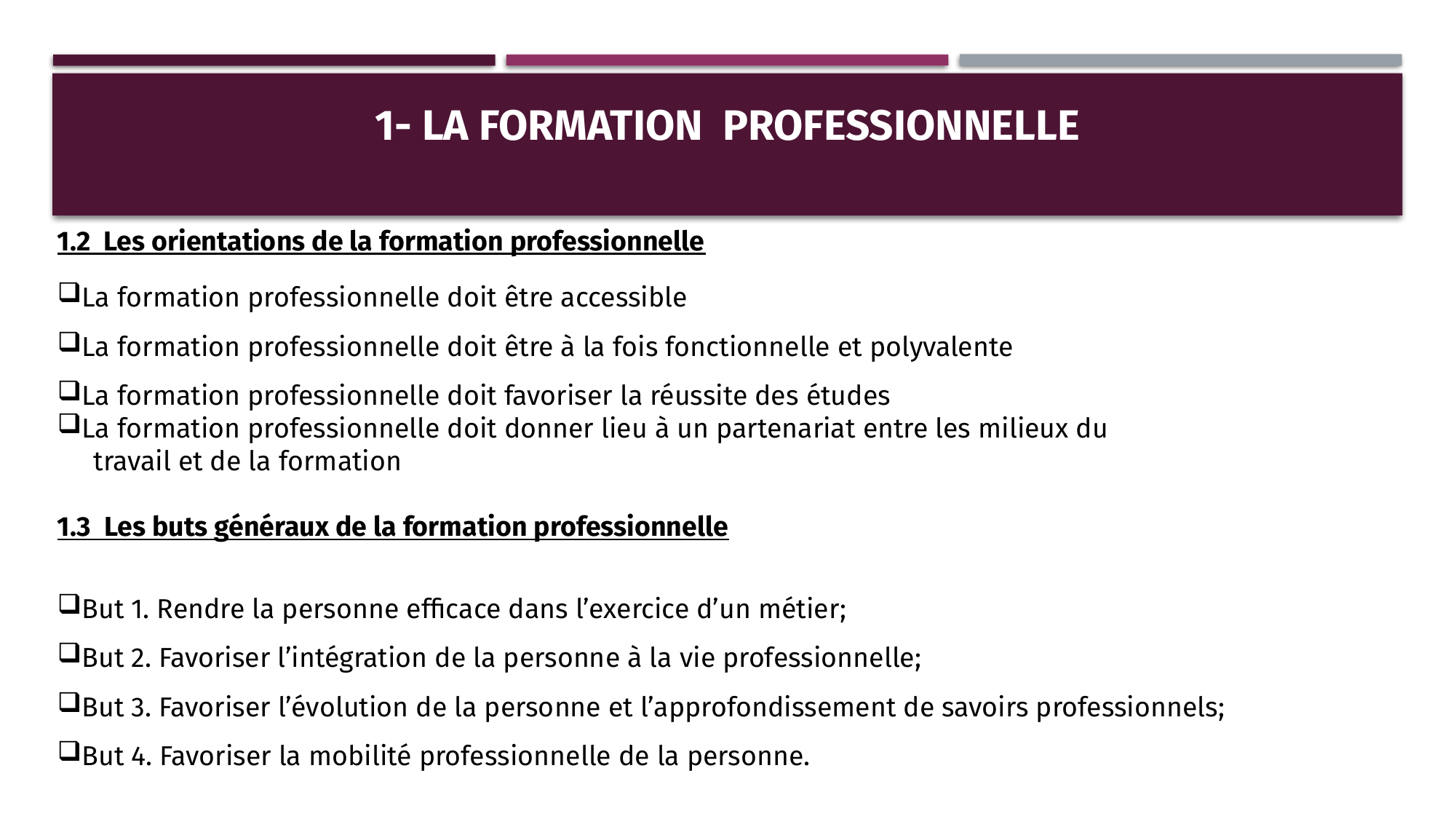

# 1- LA FORMATION  PROFESSIONNELLE
1.2  Les orientations de la formation professionnelle

La formation professionnelle doit être accessible
La formation professionnelle doit être à la fois fonctionnelle et polyvalente
La formation professionnelle doit favoriser la réussite des études
La formation professionnelle doit donner lieu à un partenariat entre les milieux du
     travail et de la formation

1.3  Les buts généraux de la formation professionnelle

But 1. Rendre la personne efficace dans l’exercice d’un métier;
But 2. Favoriser l’intégration de la personne à la vie professionnelle;
But 3. Favoriser l’évolution de la personne et l’approfondissement de savoirs professionnels;
But 4. Favoriser la mobilité professionnelle de la personne.